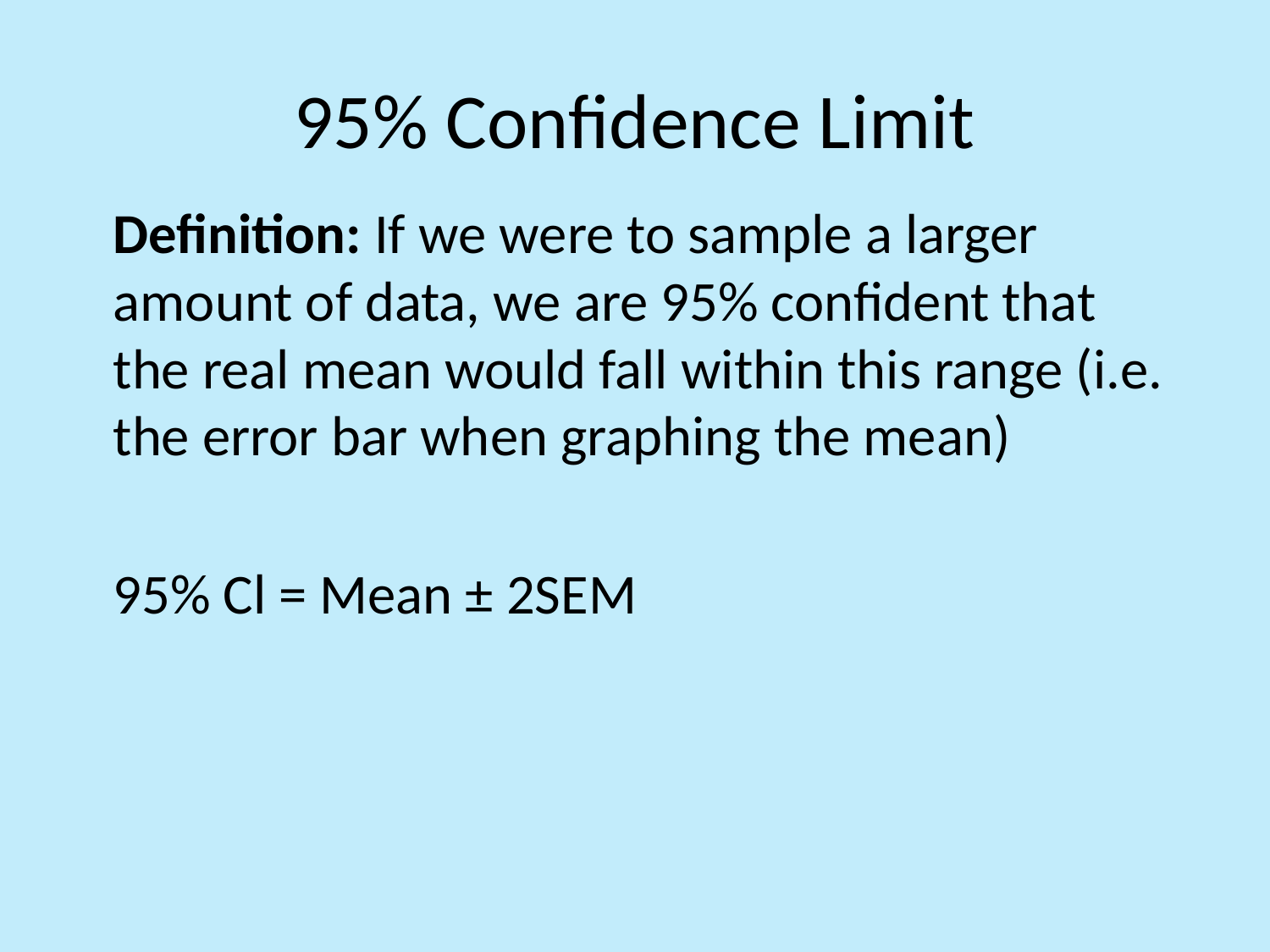

# 95% Confidence Limit
	Definition: If we were to sample a larger amount of data, we are 95% confident that the real mean would fall within this range (i.e. the error bar when graphing the mean)

	95% Cl = Mean ± 2SEM